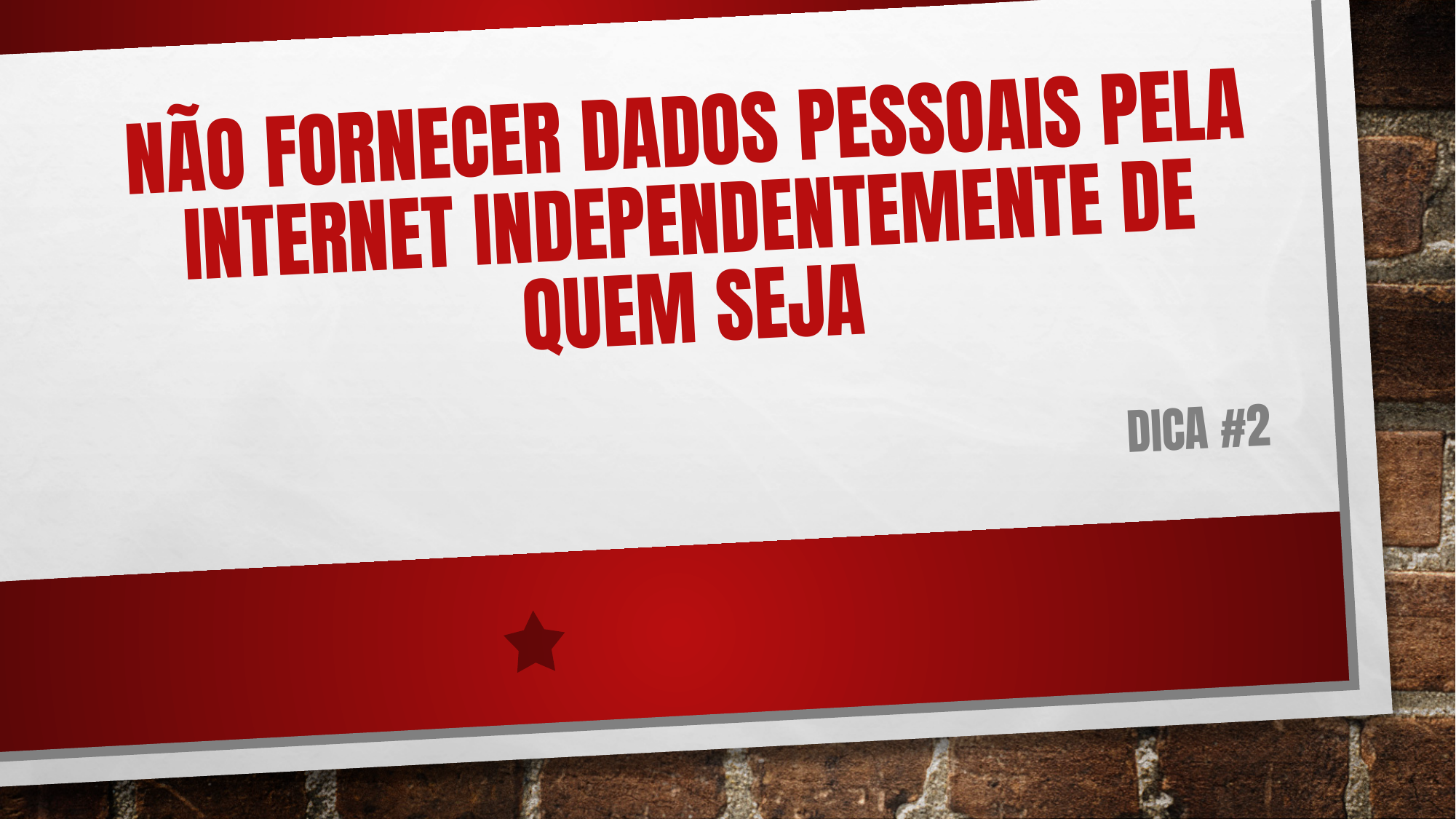

# Não fornecer dados pessoais pela internet independentemente de quem seja
Dica #2